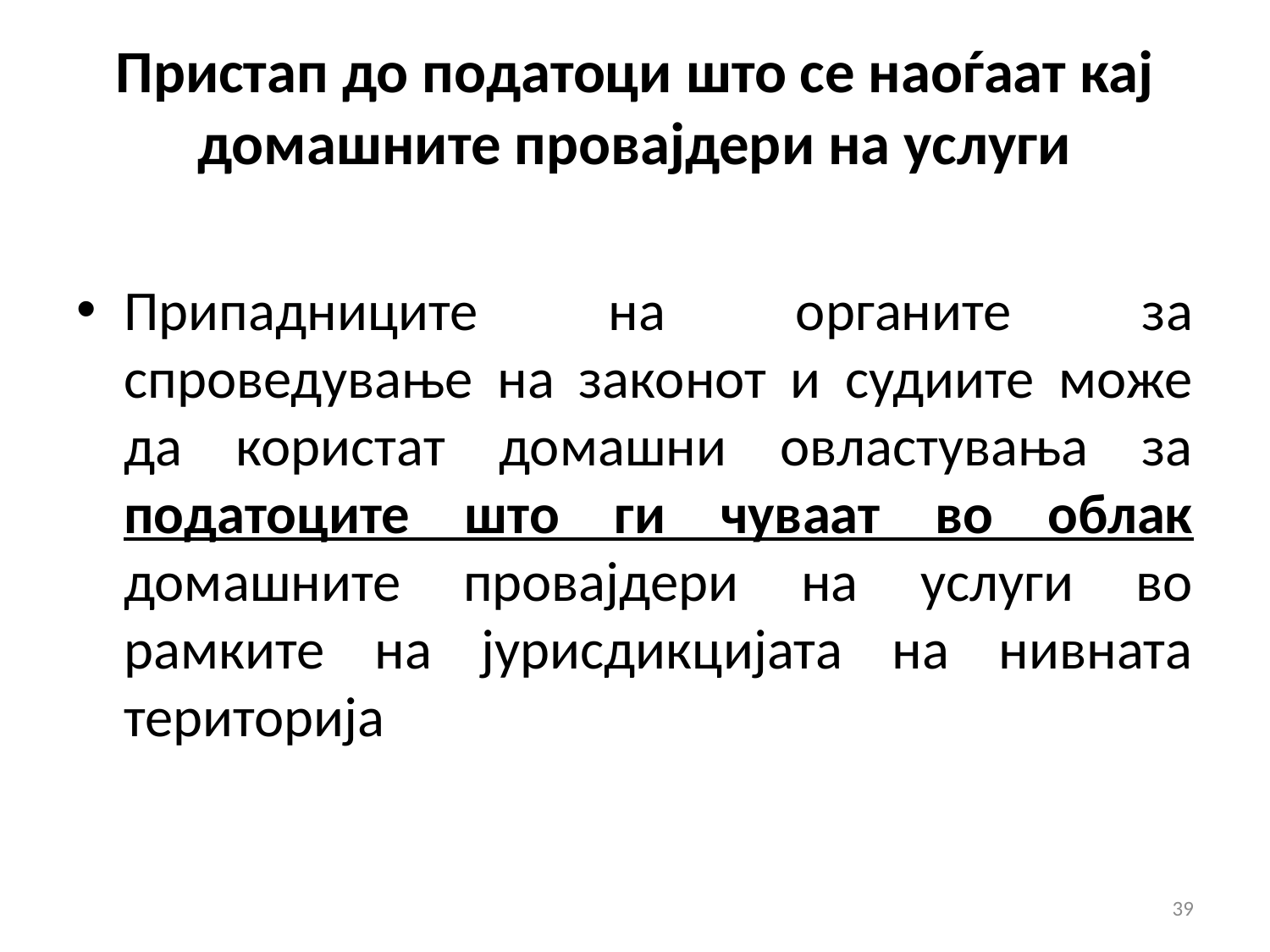

# Пристап до податоци што се наоѓаат кај домашните провајдери на услуги
Припадниците на органите за спроведување на законот и судиите може да користат домашни овластувања за податоците што ги чуваат во облак домашните провајдери на услуги во рамките на јурисдикцијата на нивната територија
39